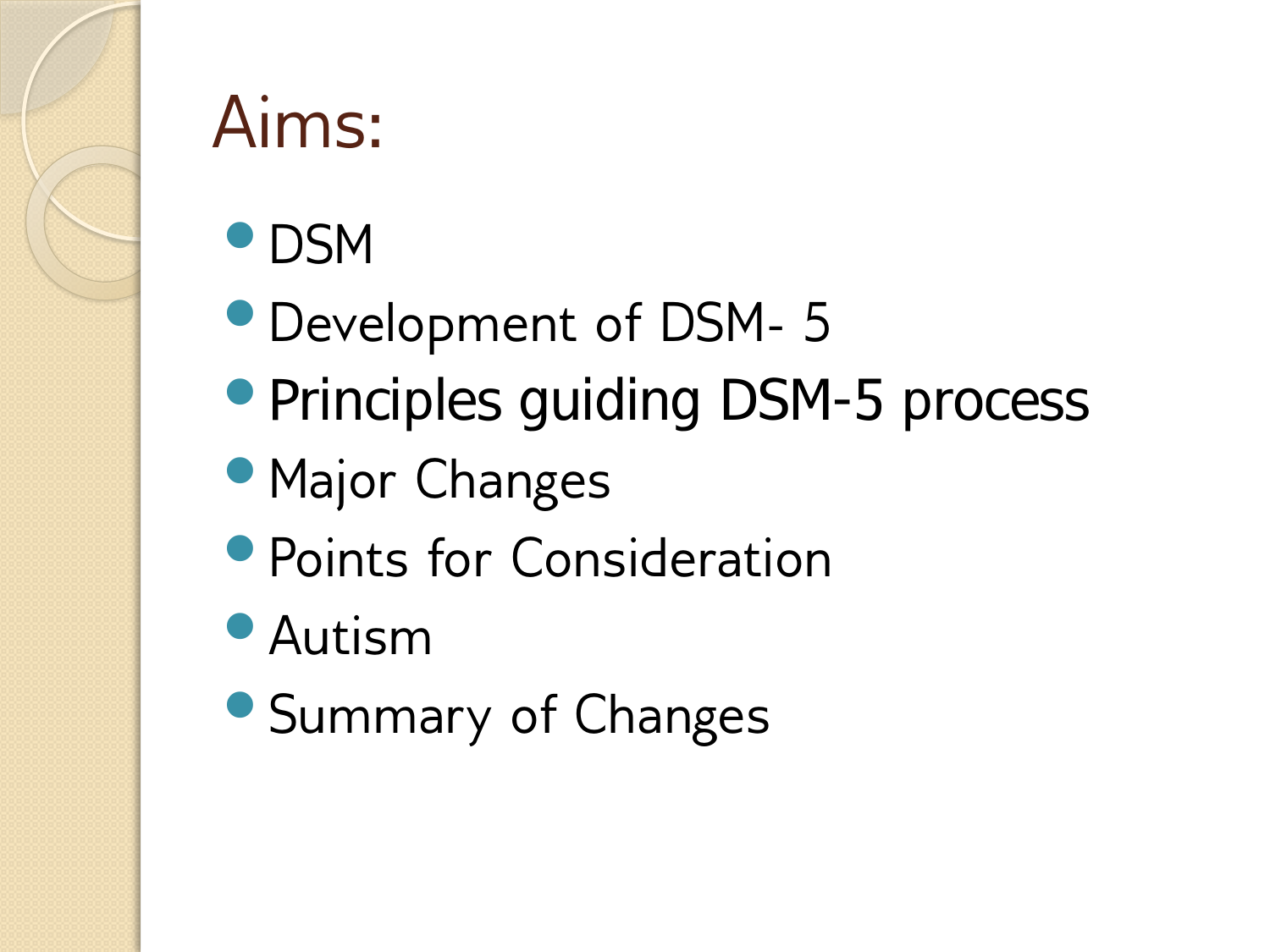

# Aims:
DSM
Development of DSM- 5
Principles guiding DSM-5 process
Major Changes
Points for Consideration
Autism
Summary of Changes